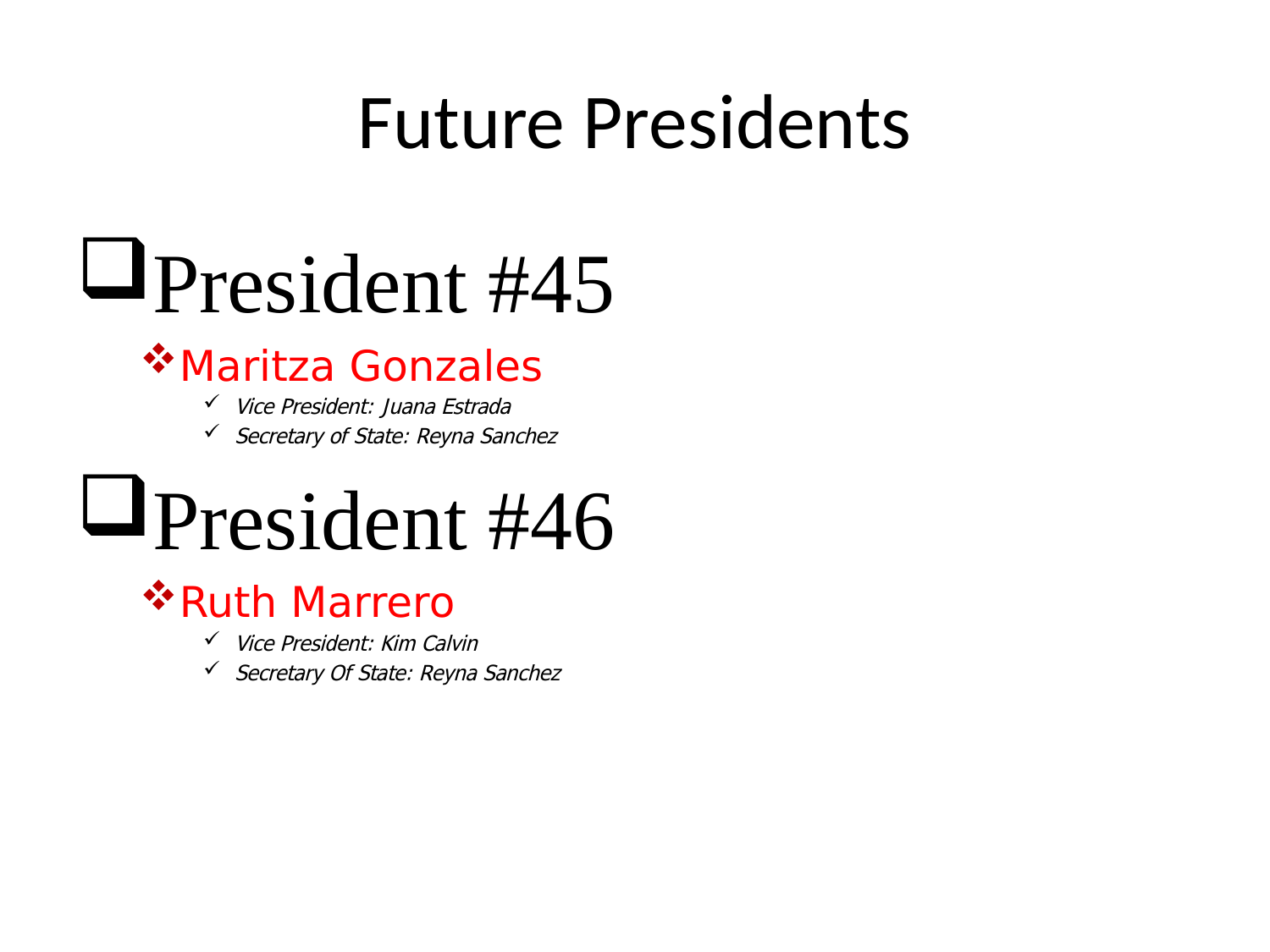

# Future Presidents
President #45
Maritza Gonzales
Vice President: Juana Estrada
Secretary of State: Reyna Sanchez
President #46
Ruth Marrero
Vice President: Kim Calvin
Secretary Of State: Reyna Sanchez